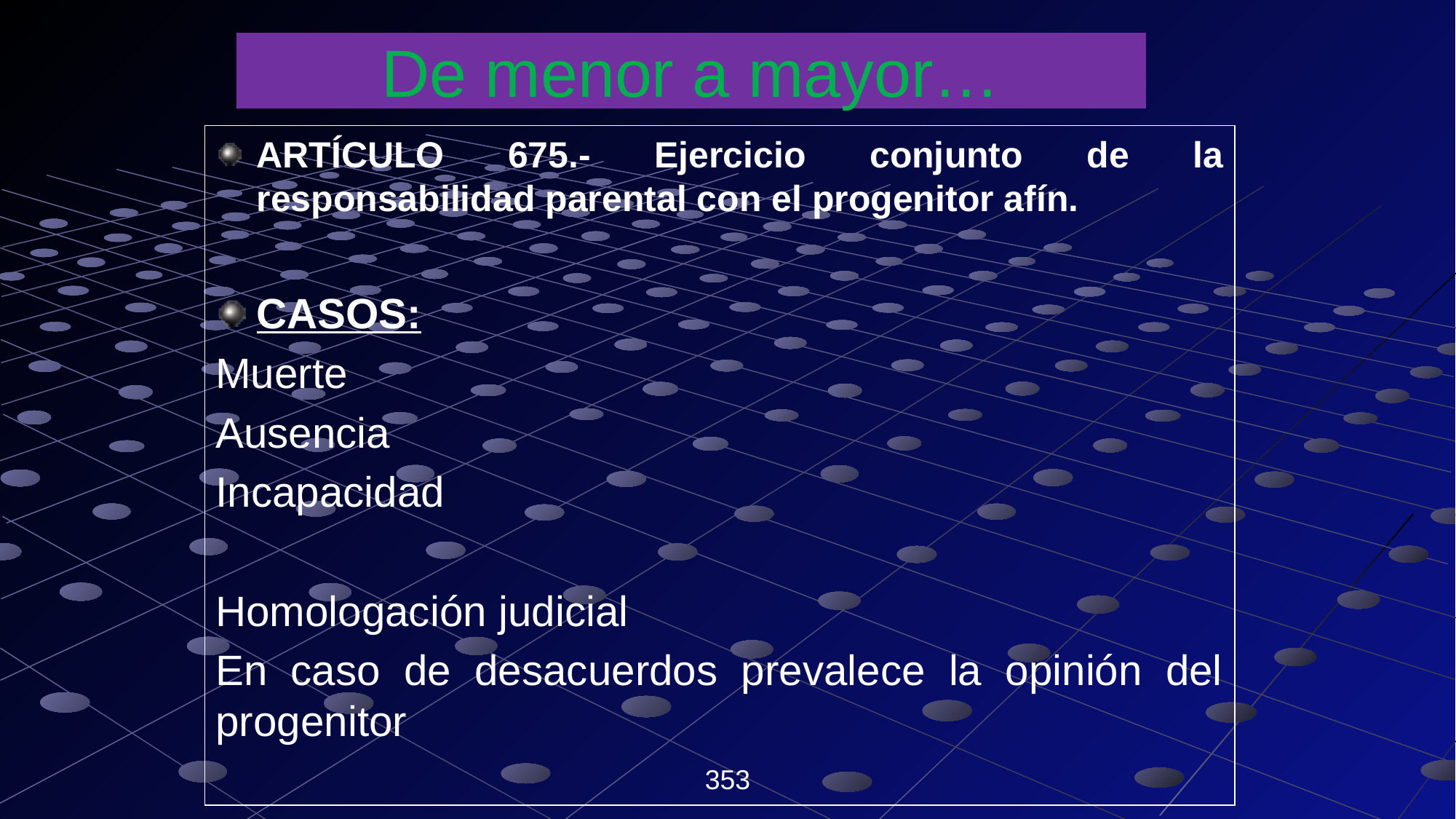

# De menor a mayor…
ARTÍCULO 675.- Ejercicio conjunto de la responsabilidad parental con el progenitor afín.

CASOS:
Muerte
Ausencia
Incapacidad

Homologación judicial
En caso de desacuerdos prevalece la opinión del progenitor
353